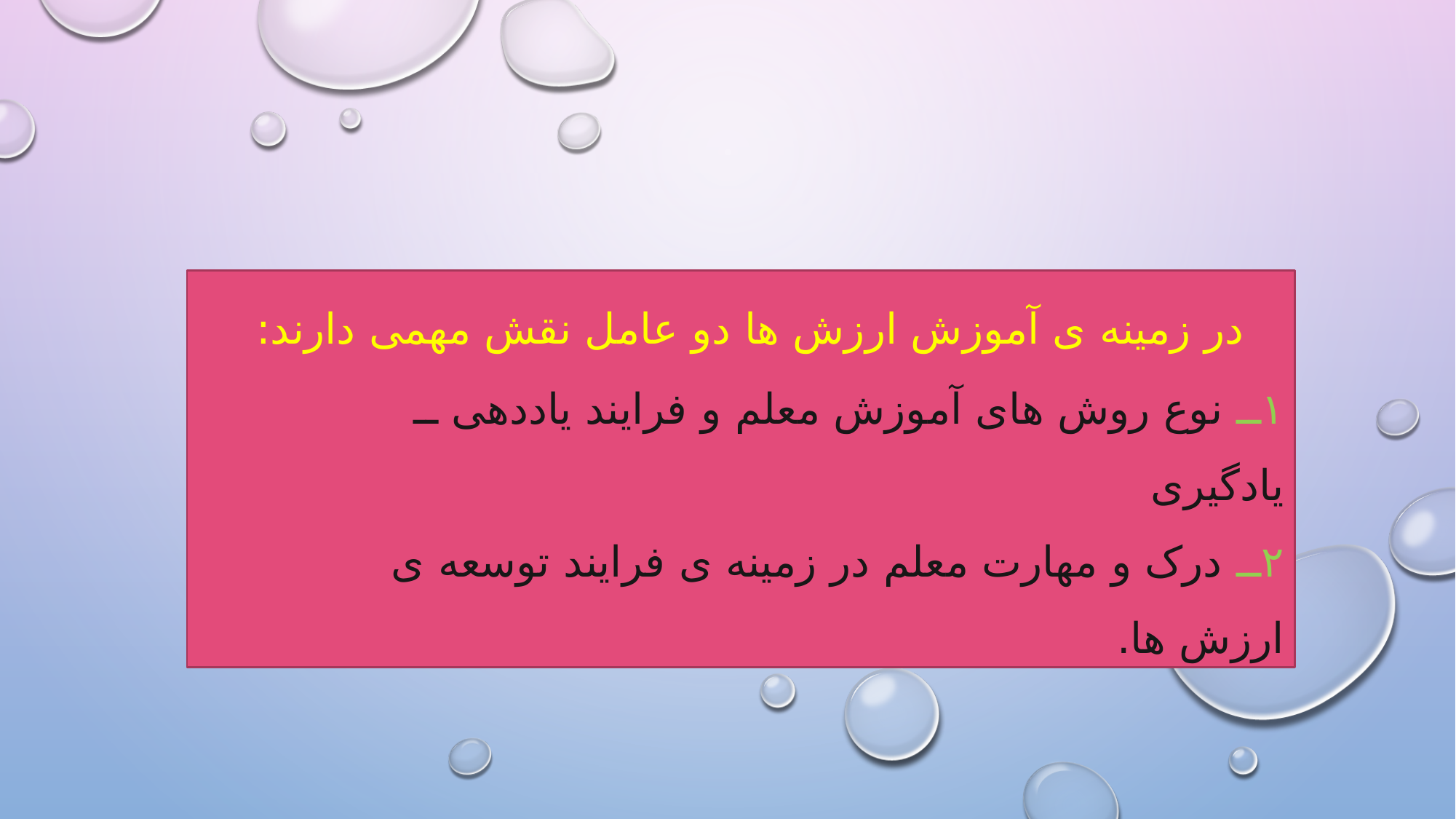

در زمينه ی آموزش ارزش ها دو عامل نقش مهمی دارند:
١ــ نوع روش های آموزش معلم و فرايند ياددهی ــ يادگيری
٢ــ درک و مهارت معلم در زمينه ی فرايند توسعه ی ارزش ها.